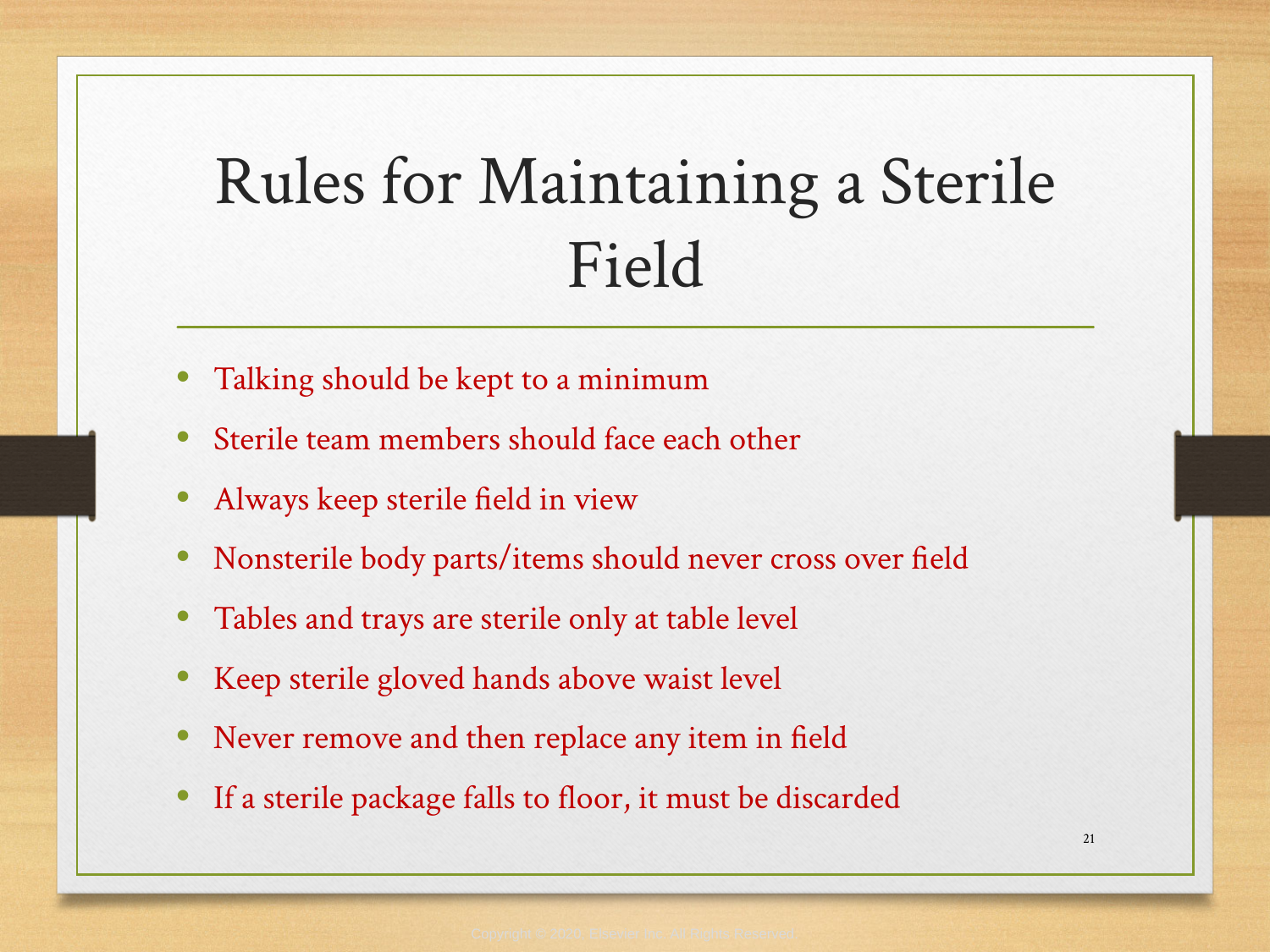

# Rules for Maintaining a Sterile Field
Talking should be kept to a minimum
Sterile team members should face each other
Always keep sterile field in view
Nonsterile body parts/items should never cross over field
Tables and trays are sterile only at table level
Keep sterile gloved hands above waist level
Never remove and then replace any item in field
If a sterile package falls to floor, it must be discarded
 21